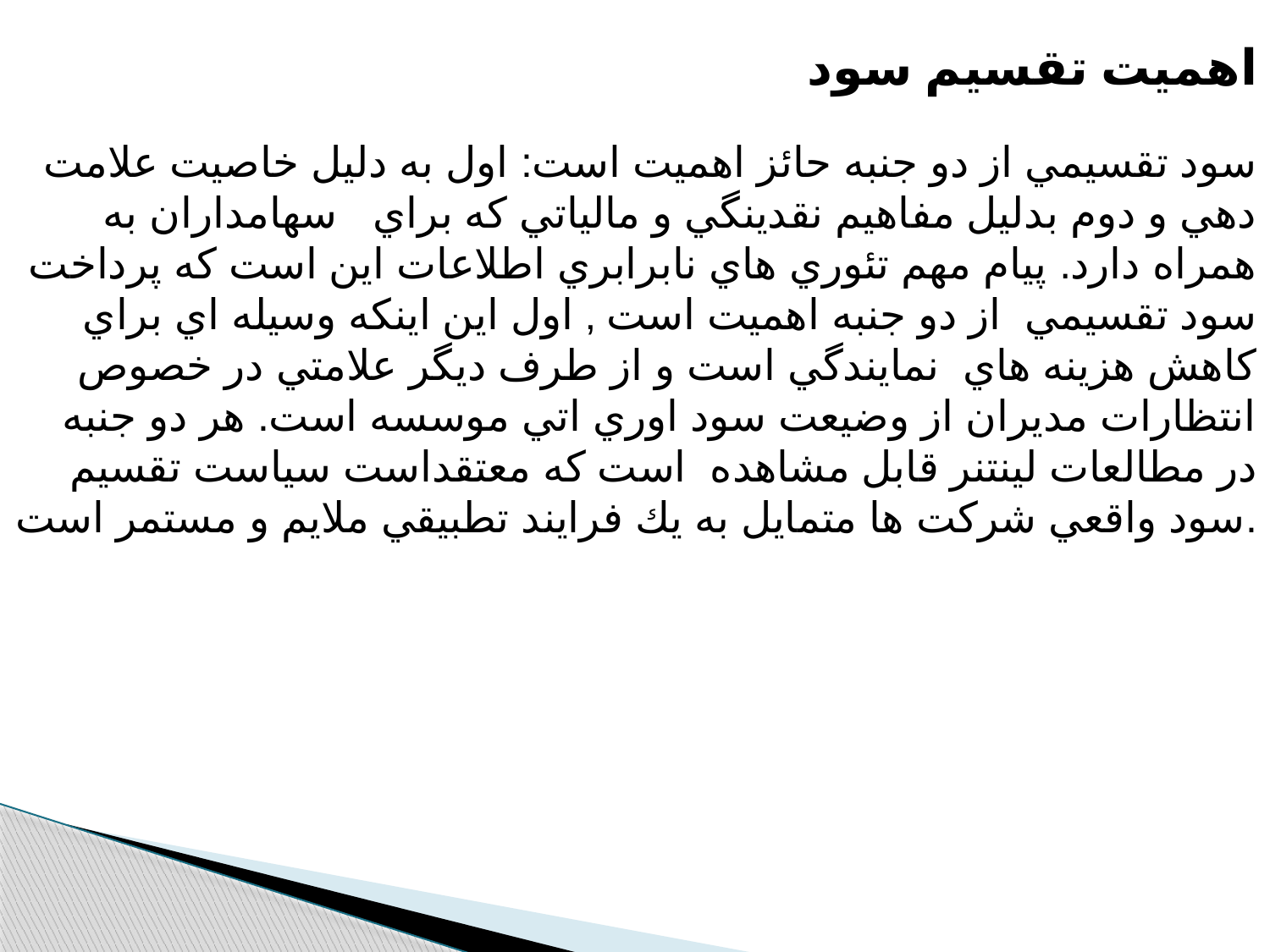

اهميت تقسيم سود
سود تقسيمي از دو جنبه حائز اهميت است: اول به دليل خاصيت علامت دهي و دوم بدليل مفاهيم نقدينگي و مالياتي كه براي   سهامداران به همراه دارد. پيام مهم تئوري هاي نابرابري اطلاعات اين است كه پرداخت سود تقسيمي  از دو جنبه اهميت است ‚ اول اين اينكه وسيله اي براي كاهش هزينه هاي  نمايندگي است و از طرف ديگر علامتي در خصوص انتظارات مديران از وضيعت سود اوري اتي موسسه است. هر دو جنبه در مطالعات لينتنر قابل مشاهده  است كه معتقداست سياست تقسيم سود واقعي شركت ها متمايل به يك فرايند تطبيقي ملايم و مستمر است.